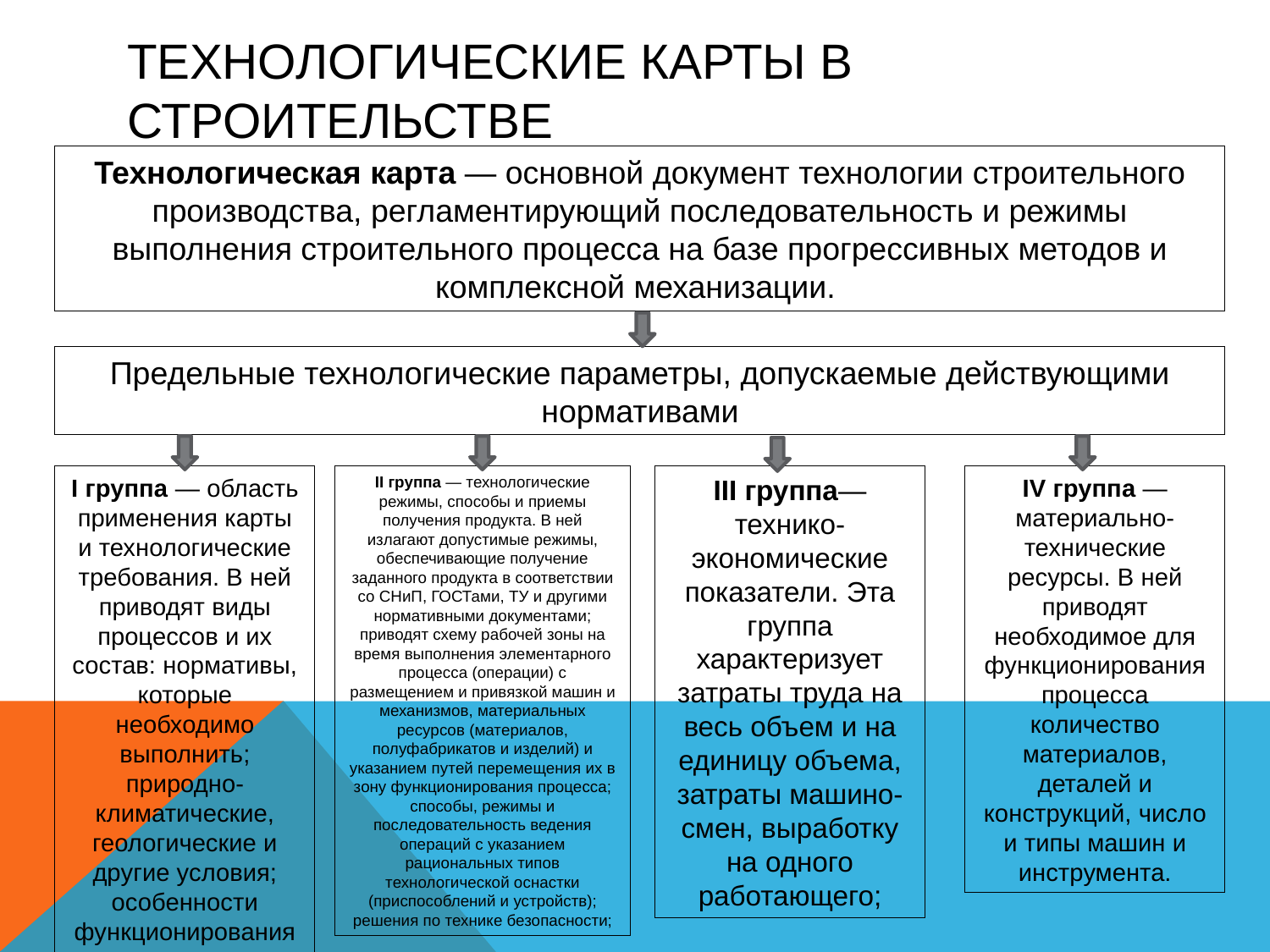

# технологические карты в строительстве
Технологическая карта — основной документ технологии строительного производства, регламентирующий последовательность и режимы выполнения строительного процесса на базе прогрессивных методов и комплексной механизации.

Предельные технологические параметры, допускаемые действующими нормативами

I группа — область применения карты и технологические требования. В ней приводят виды процессов и их состав: нормативы, которые необходимо выполнить; природно-климатические, геологические и другие условия; особенности функционирования процесса
II группа — технологические режимы, способы и приемы получения продукта. В ней излагают допустимые режимы, обеспечивающие получение заданного продукта в соответствии со СНиП, ГОСТами, ТУ и другими нормативными документами; приводят схему рабочей зоны на время выполнения элементарного процесса (операции) с размещением и привязкой машин и механизмов, материальных ресурсов (материалов, полуфабрикатов и изделий) и указанием путей перемещения их в зону функционирования процесса; способы, режимы и последовательность ведения операций с указанием рациональных типов технологической оснастки (приспособлений и устройств); решения по технике безопасности;
III группа—технико-экономические показатели. Эта группа характеризует затраты труда на весь объем и на единицу объема, затраты машино-смен, выработку на одного работающего;
IV группа — материально-технические ресурсы. В ней приводят необходимое для функционирования процесса количество материалов, деталей и конструкций, число и типы машин и инструмента.